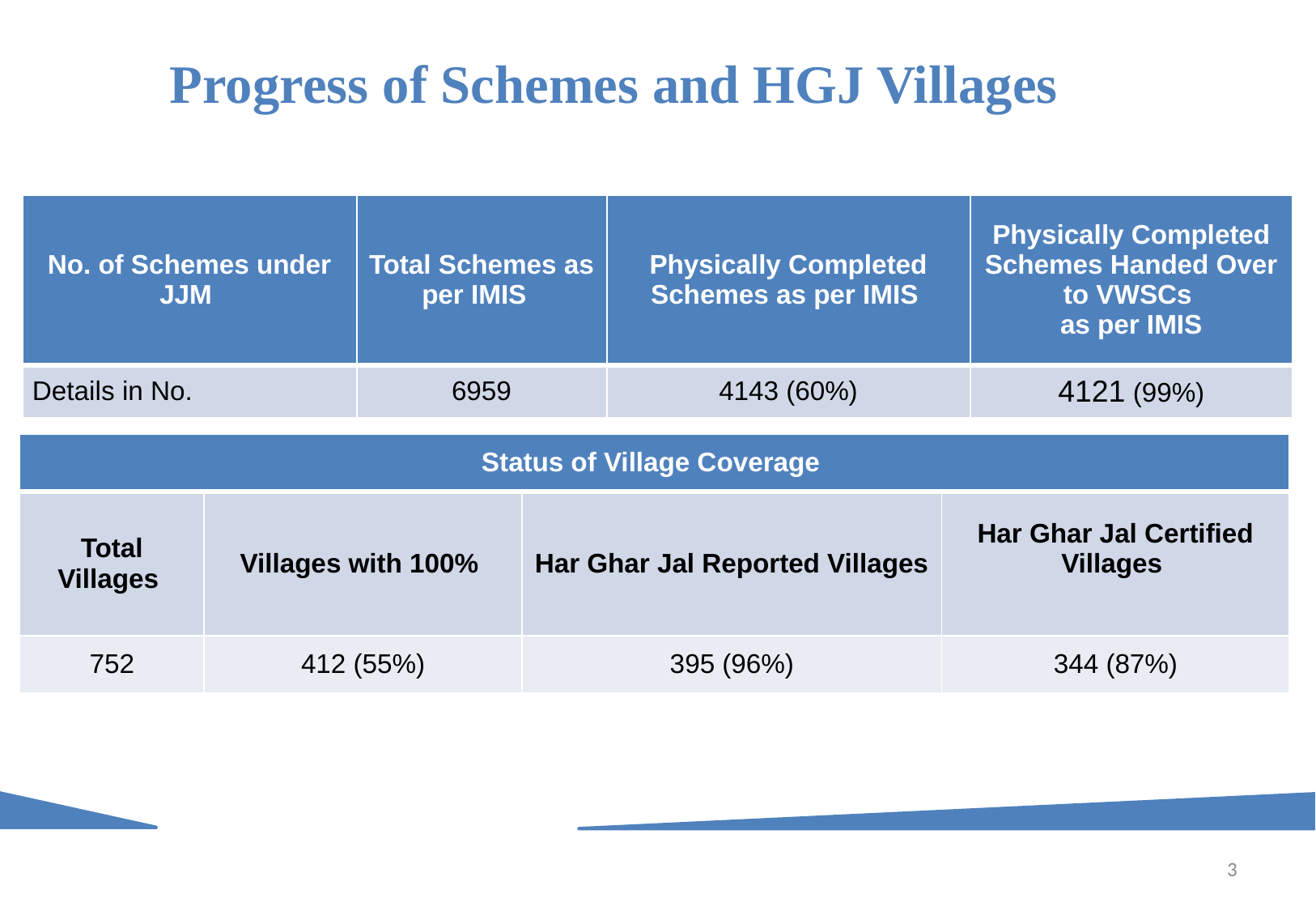

Progress of Schemes and HGJ Villages
| No. of Schemes under JJM | Total Schemes as per IMIS | Physically Completed Schemes as per IMIS | Physically Completed Schemes Handed Over to VWSCs as per IMIS |
| --- | --- | --- | --- |
| Details in No. | 6959 | 4143 (60%) | 4121 (99%) |
| Status of Village Coverage |  |  |  |
| --- | --- | --- | --- |
| Total Villages | Villages with 100% | Har Ghar Jal Reported Villages | Har Ghar Jal Certified Villages |
| 752 | 412 (55%) | 395 (96%) | 344 (87%) |

3